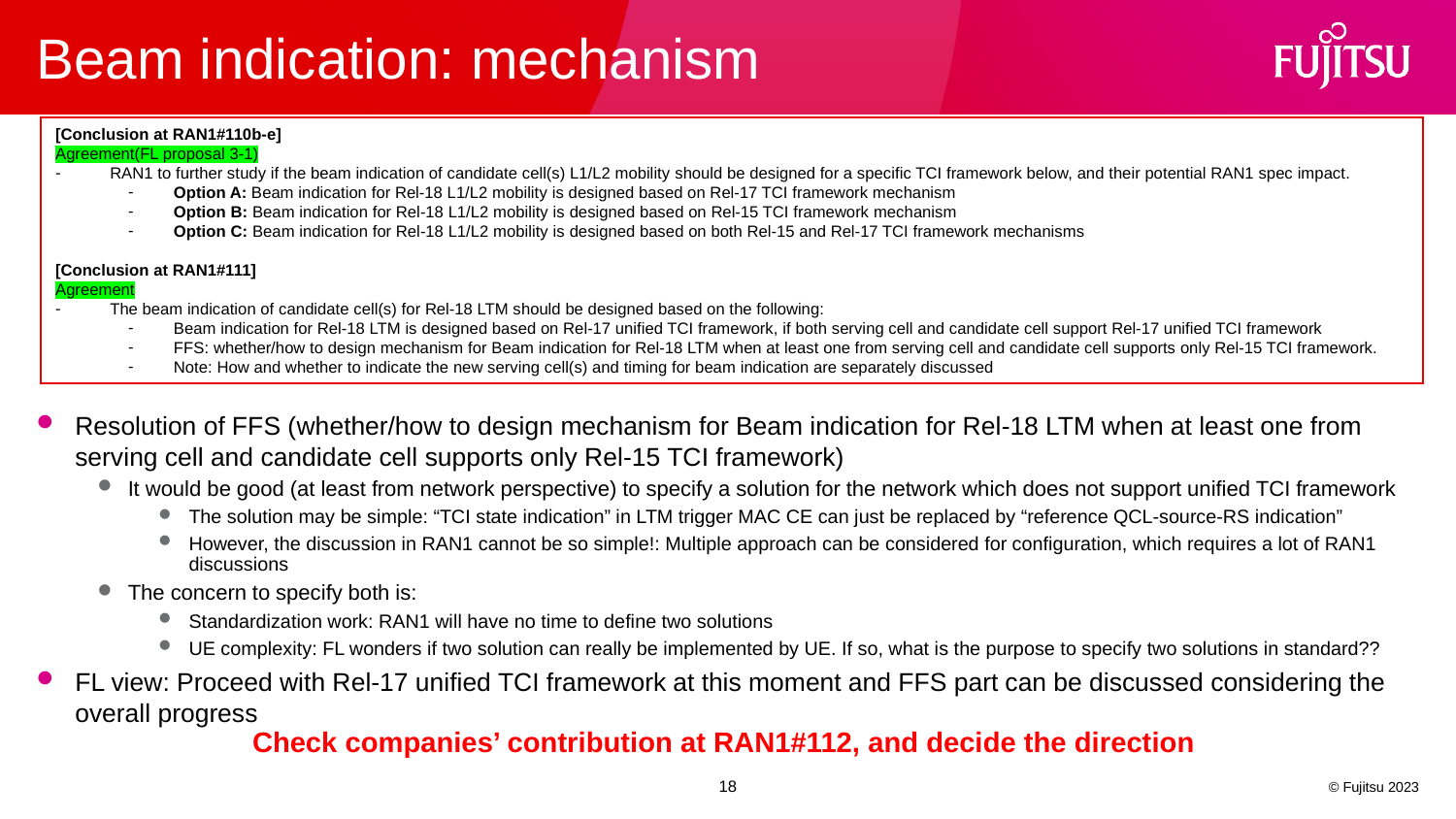

# Beam indication: mechanism
[Conclusion at RAN1#110b-e]
Agreement(FL proposal 3-1)
RAN1 to further study if the beam indication of candidate cell(s) L1/L2 mobility should be designed for a specific TCI framework below, and their potential RAN1 spec impact.
Option A: Beam indication for Rel-18 L1/L2 mobility is designed based on Rel-17 TCI framework mechanism
Option B: Beam indication for Rel-18 L1/L2 mobility is designed based on Rel-15 TCI framework mechanism
Option C: Beam indication for Rel-18 L1/L2 mobility is designed based on both Rel-15 and Rel-17 TCI framework mechanisms

[Conclusion at RAN1#111]
Agreement
The beam indication of candidate cell(s) for Rel-18 LTM should be designed based on the following:
Beam indication for Rel-18 LTM is designed based on Rel-17 unified TCI framework, if both serving cell and candidate cell support Rel-17 unified TCI framework
FFS: whether/how to design mechanism for Beam indication for Rel-18 LTM when at least one from serving cell and candidate cell supports only Rel-15 TCI framework.
Note: How and whether to indicate the new serving cell(s) and timing for beam indication are separately discussed
Resolution of FFS (whether/how to design mechanism for Beam indication for Rel-18 LTM when at least one from serving cell and candidate cell supports only Rel-15 TCI framework)
It would be good (at least from network perspective) to specify a solution for the network which does not support unified TCI framework
The solution may be simple: “TCI state indication” in LTM trigger MAC CE can just be replaced by “reference QCL-source-RS indication”
However, the discussion in RAN1 cannot be so simple!: Multiple approach can be considered for configuration, which requires a lot of RAN1 discussions
The concern to specify both is:
Standardization work: RAN1 will have no time to define two solutions
UE complexity: FL wonders if two solution can really be implemented by UE. If so, what is the purpose to specify two solutions in standard??
FL view: Proceed with Rel-17 unified TCI framework at this moment and FFS part can be discussed considering the overall progress

Check companies’ contribution at RAN1#112, and decide the direction
18
© Fujitsu 2023